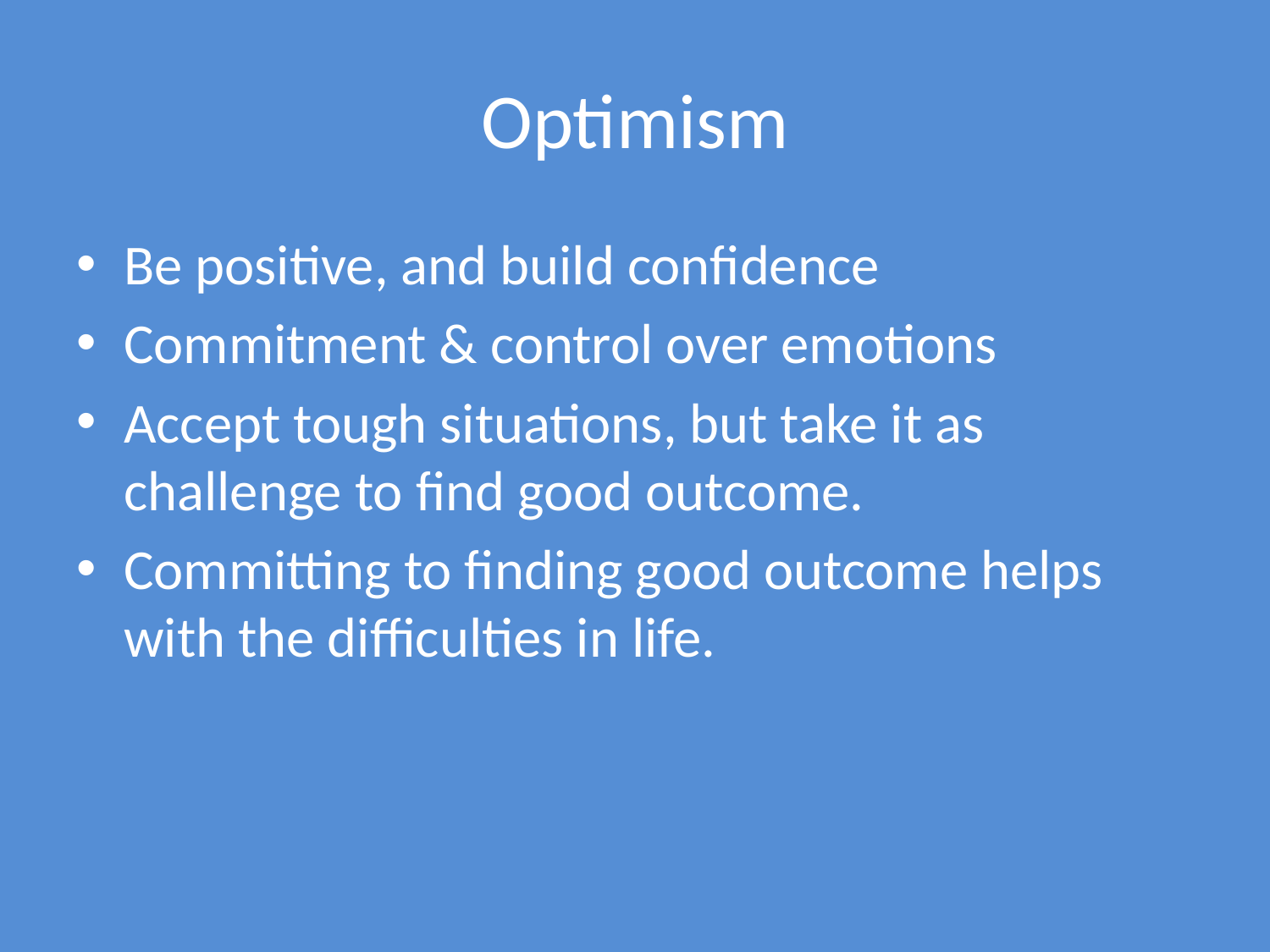

# Optimism
Be positive, and build confidence
Commitment & control over emotions
Accept tough situations, but take it as challenge to find good outcome.
Committing to finding good outcome helps with the difficulties in life.